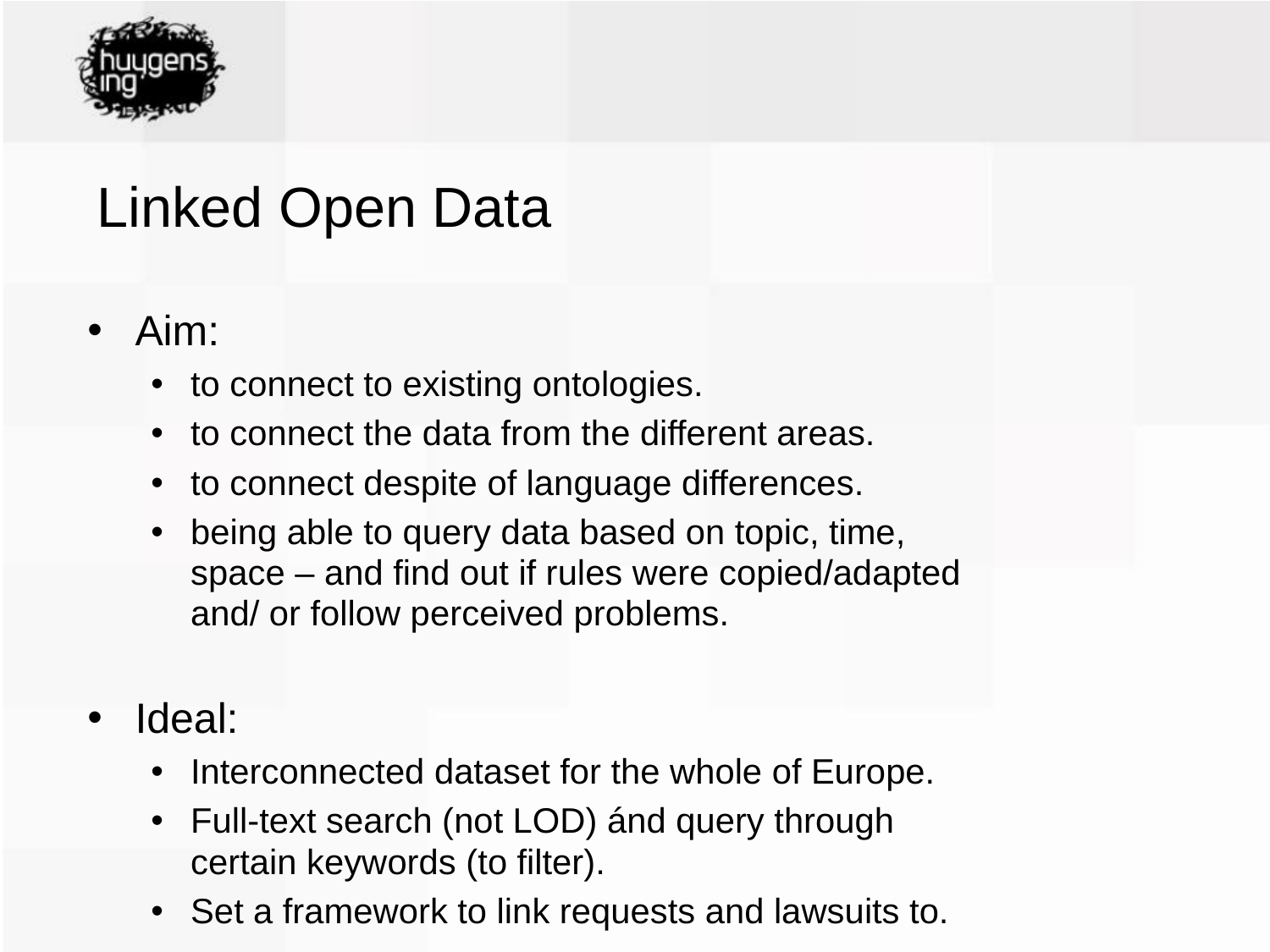

# Linked Open Data
Aim:
to connect to existing ontologies.
to connect the data from the different areas.
to connect despite of language differences.
being able to query data based on topic, time, space – and find out if rules were copied/adapted and/ or follow perceived problems.

Ideal:
Interconnected dataset for the whole of Europe.
Full-text search (not LOD) ánd query through certain keywords (to filter).
Set a framework to link requests and lawsuits to.